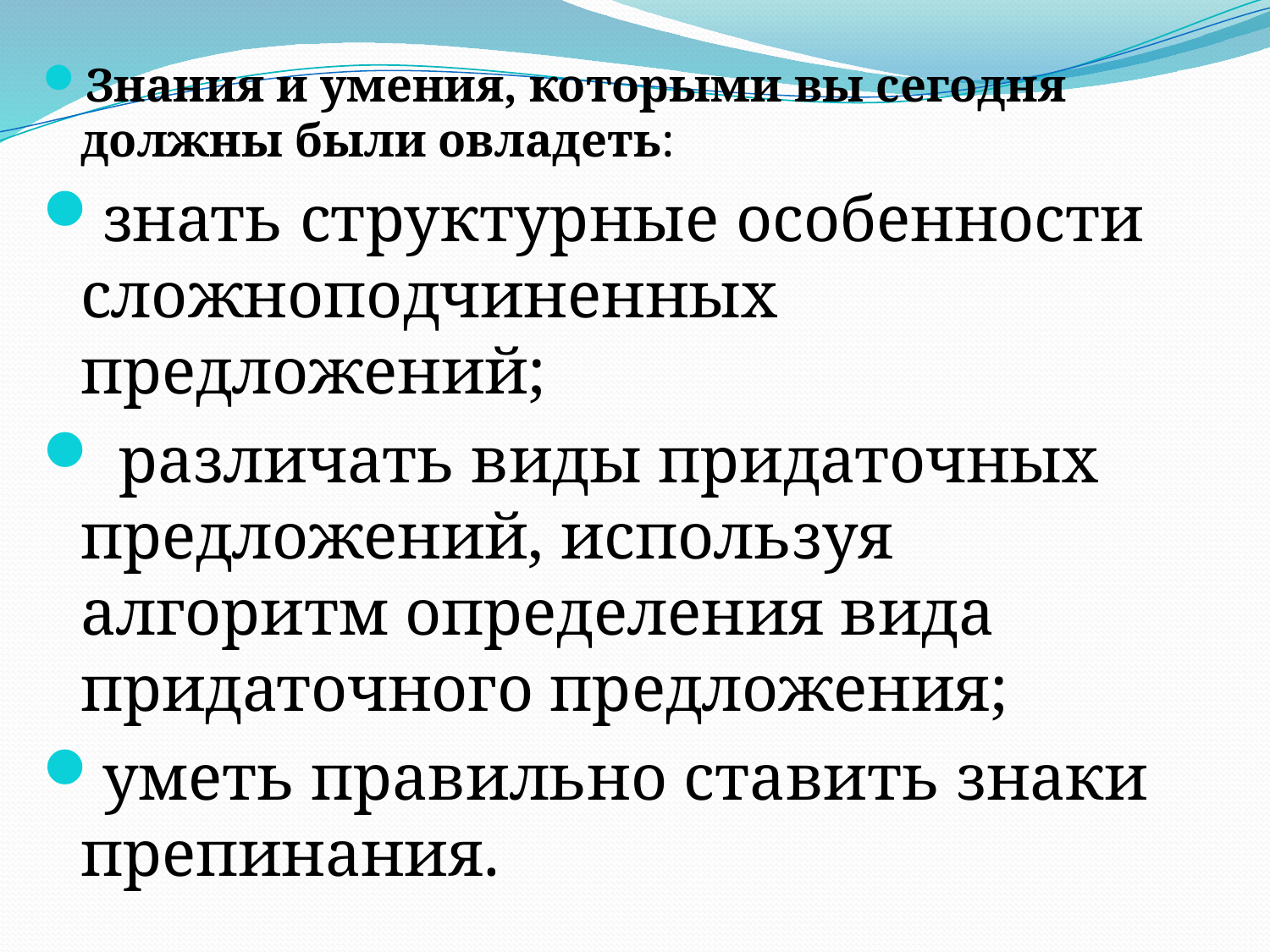

Знания и умения, которыми вы сегодня должны были овладеть:
знать структурные особенности сложноподчиненных предложений;
 различать виды придаточных предложений, используя алгоритм определения вида придаточного предложения;
уметь правильно ставить знаки препинания.